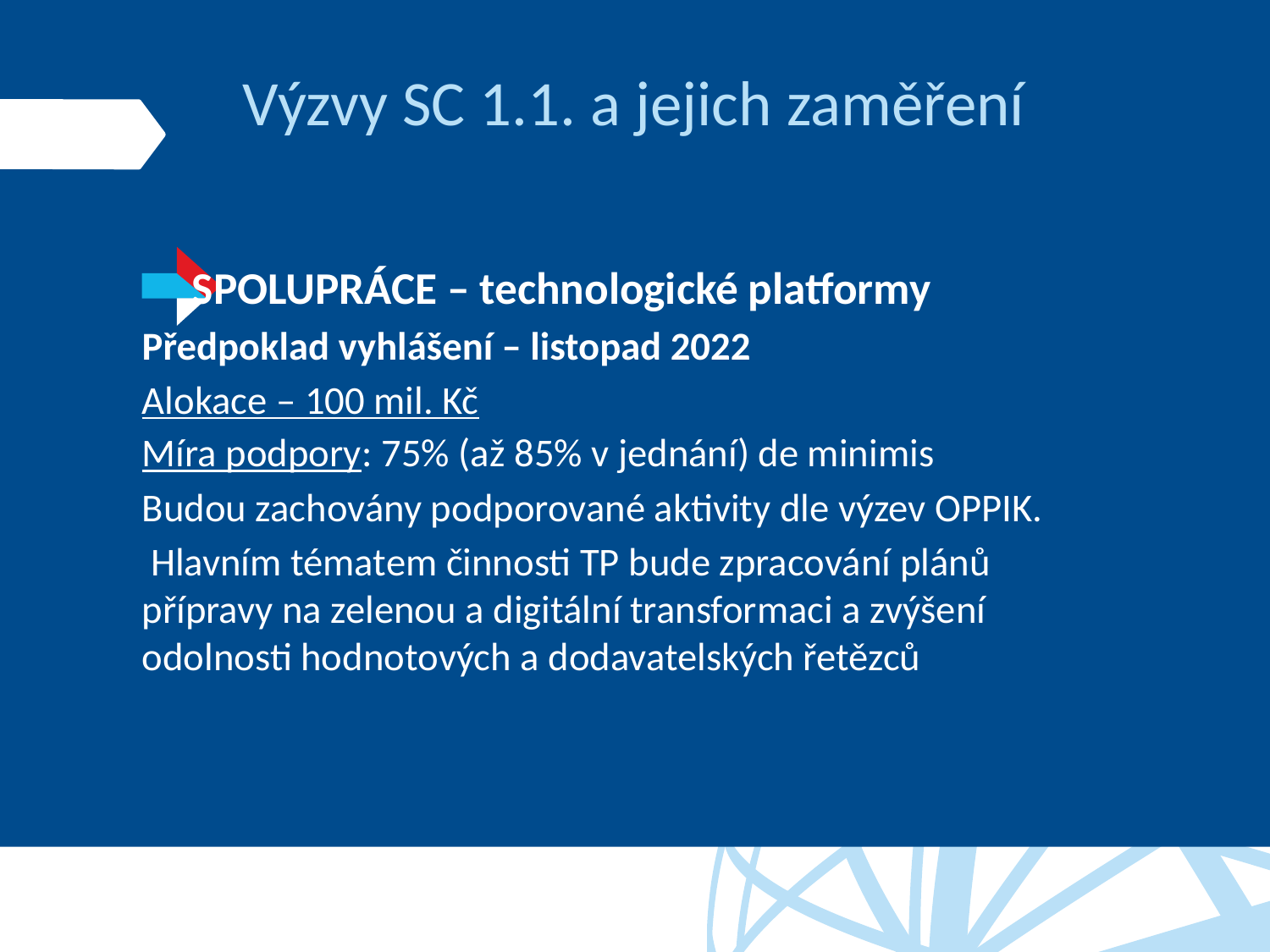

# Výzvy SC 1.1. a jejich zaměření
SPOLUPRÁCE – technologické platformy
Předpoklad vyhlášení – listopad 2022
Alokace – 100 mil. Kč
Míra podpory: 75% (až 85% v jednání) de minimis
Budou zachovány podporované aktivity dle výzev OPPIK.
 Hlavním tématem činnosti TP bude zpracování plánů přípravy na zelenou a digitální transformaci a zvýšení odolnosti hodnotových a dodavatelských řetězců